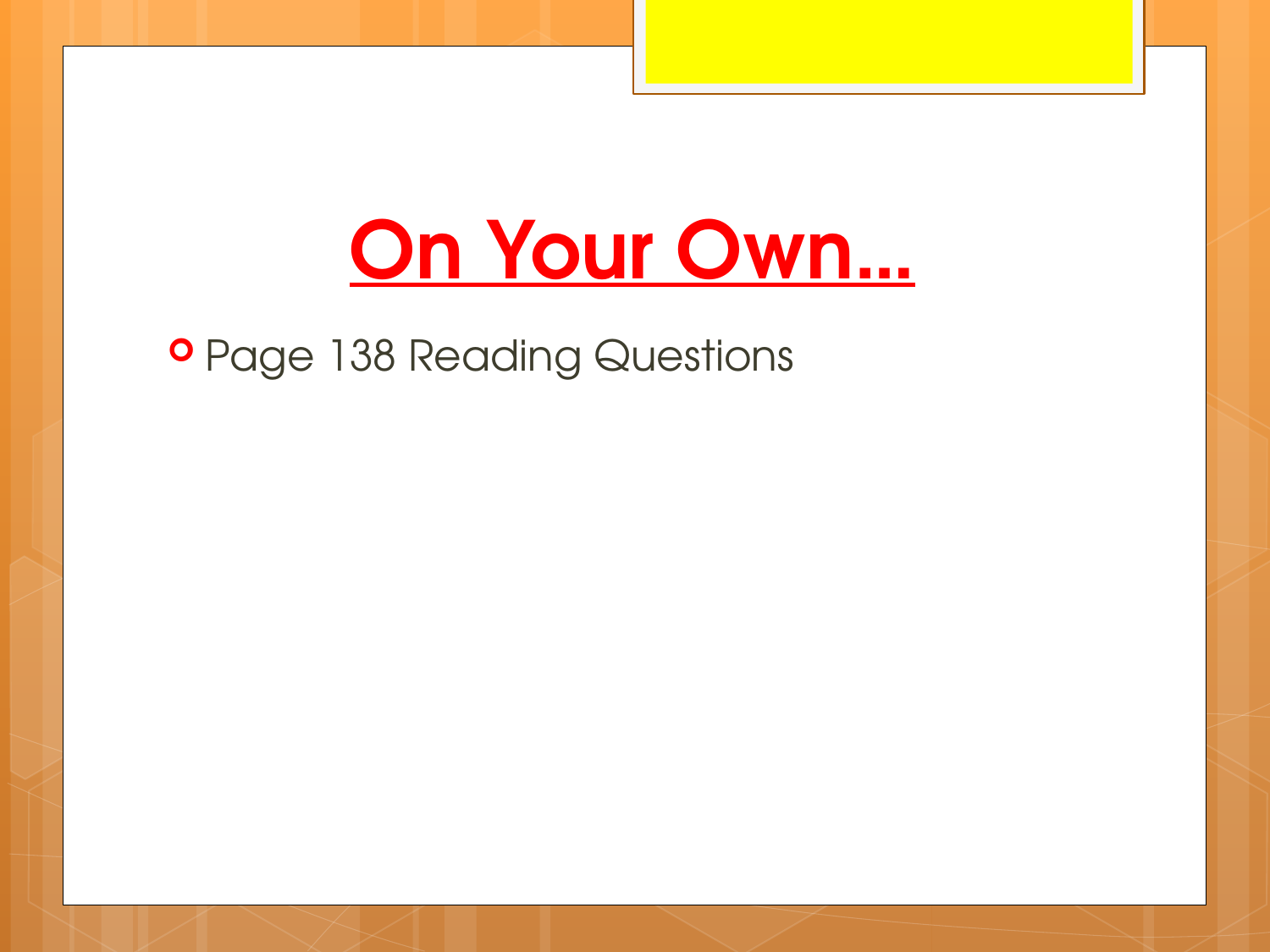

# On Your Own…
Page 138 Reading Questions